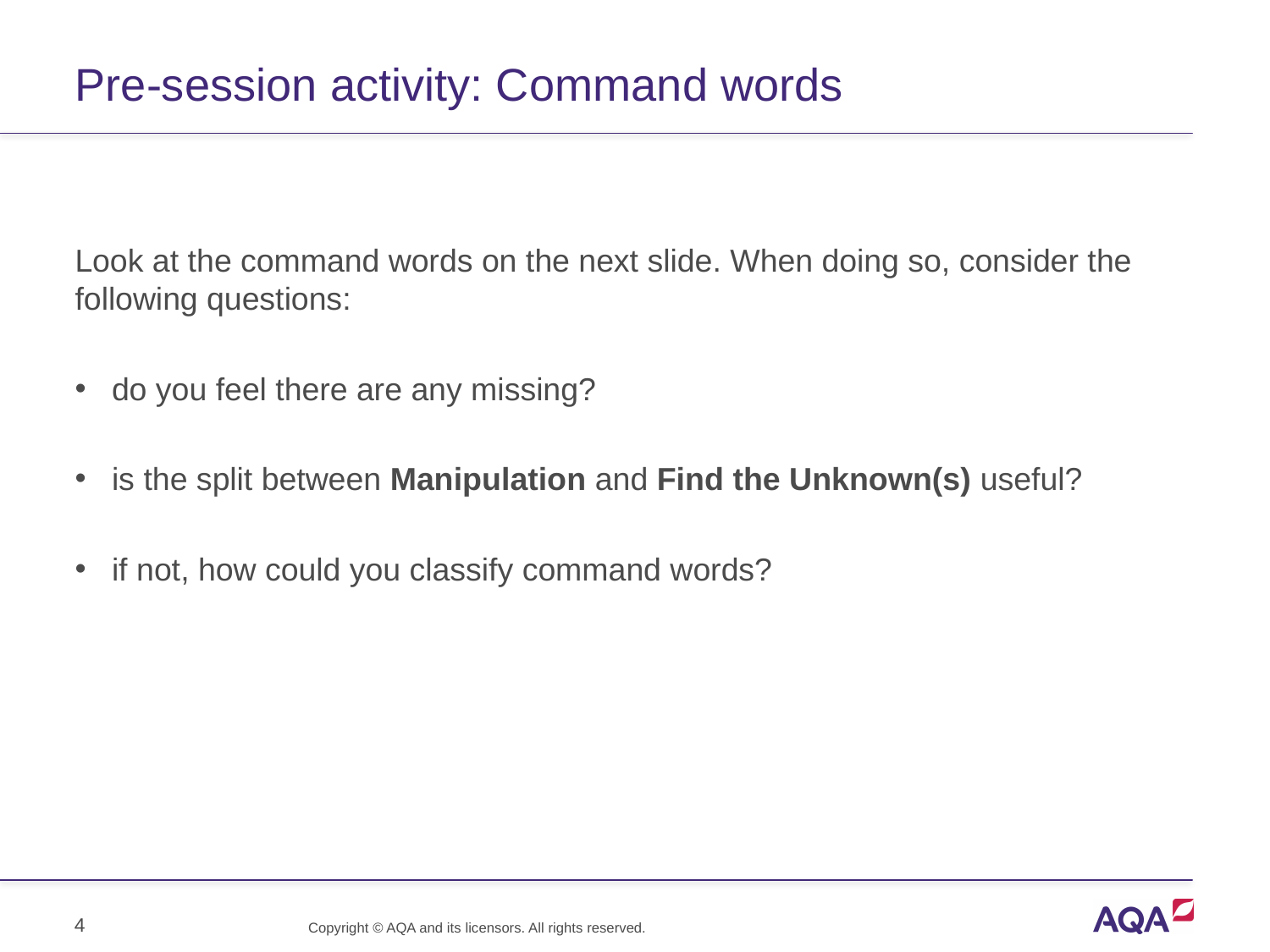

# Pre-session activity: Command words
Look at the command words on the next slide. When doing so, consider the following questions:

do you feel there are any missing?

is the split between Manipulation and Find the Unknown(s) useful?

if not, how could you classify command words?

4
Copyright © AQA and its licensors. All rights reserved.